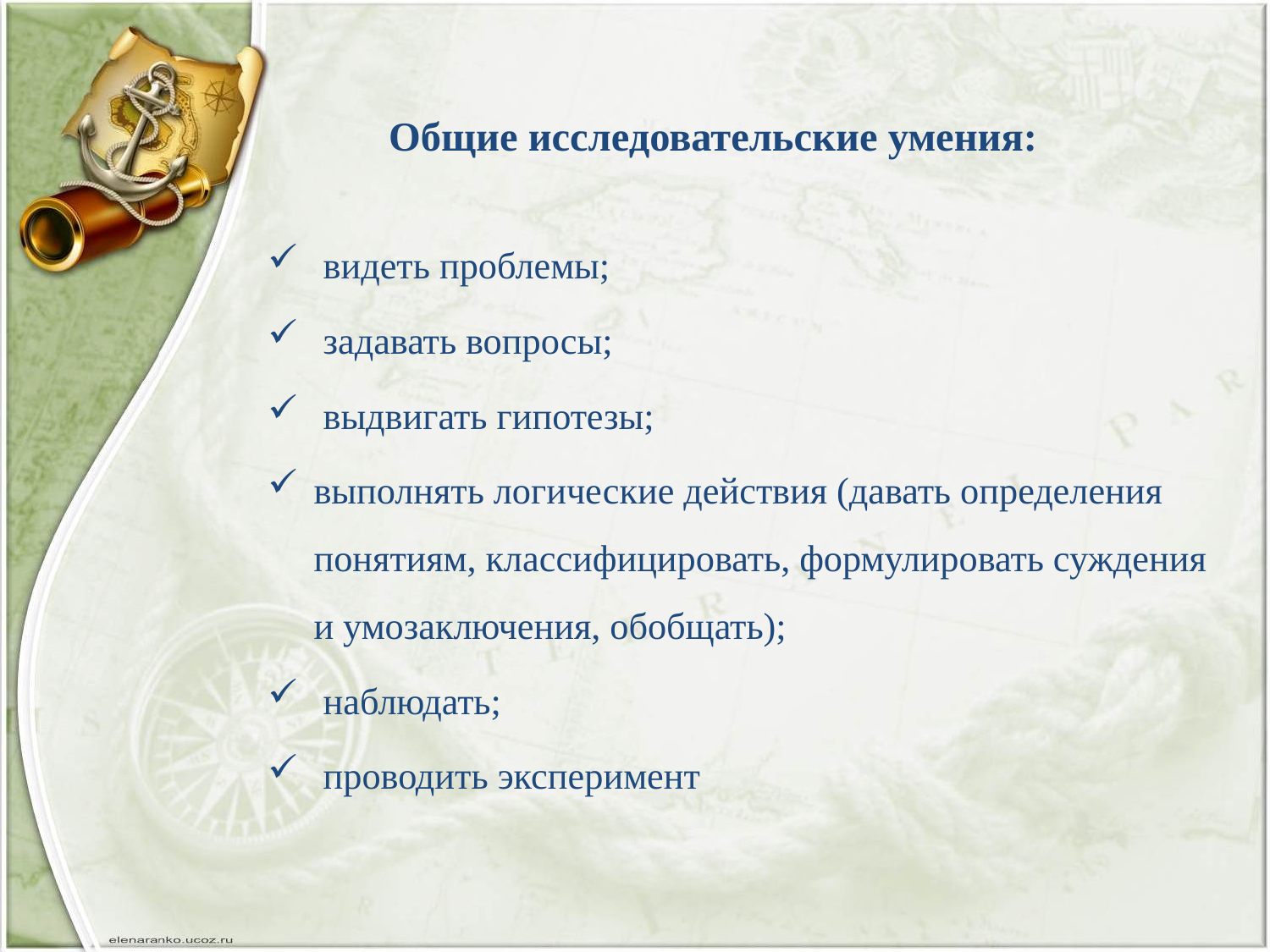

Общие исследовательские умения:

 видеть проблемы;
 задавать вопросы;
 выдвигать гипотезы;
выполнять логические действия (давать определения понятиям, классифицировать, формулировать суждения и умозаключения, обобщать);
 наблюдать;
 проводить эксперимент